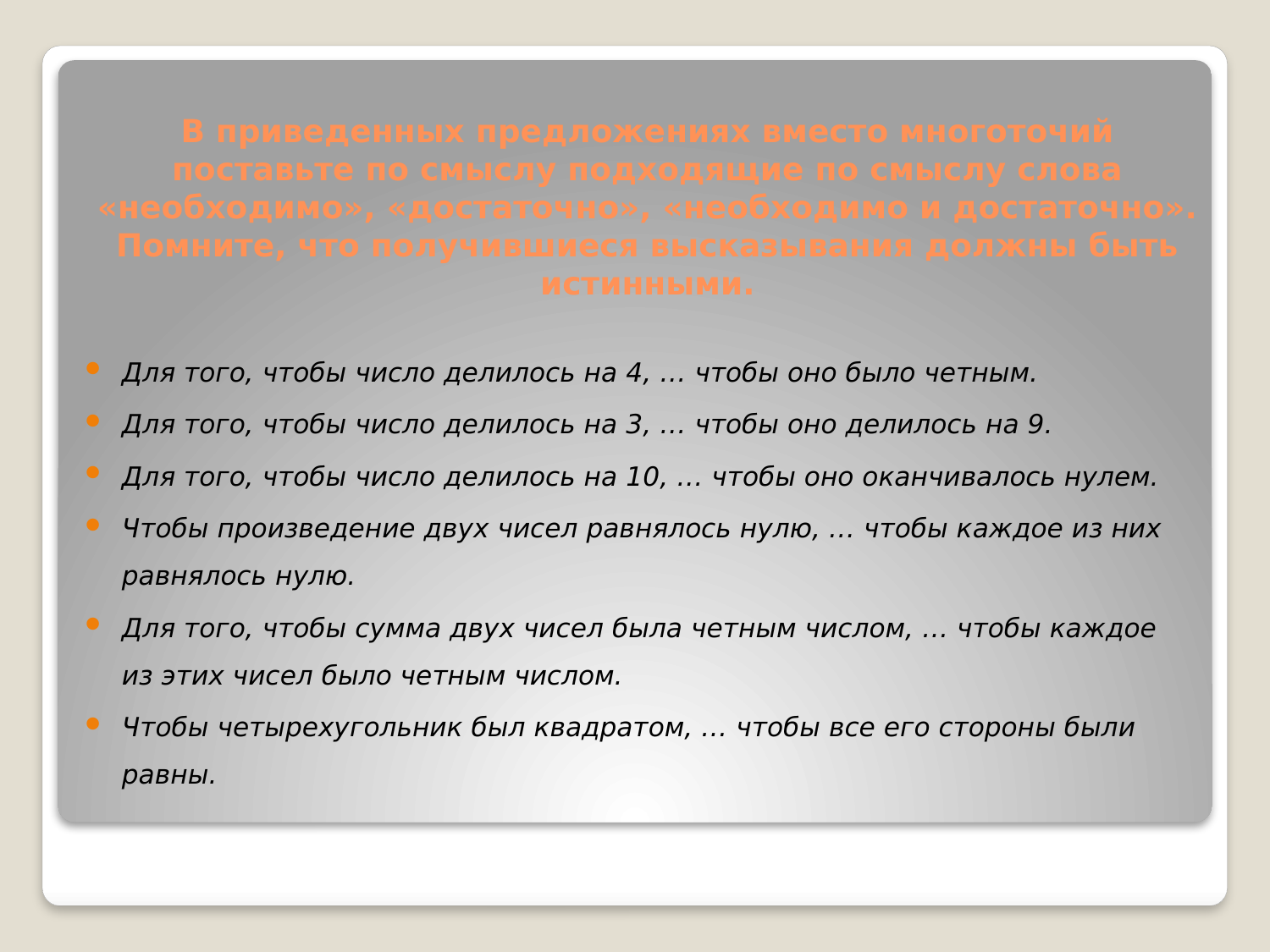

# В приведенных предложениях вместо многоточий поставьте по смыслу подходящие по смыслу слова «необходимо», «достаточно», «необходимо и достаточно». Помните, что получившиеся высказывания должны быть истинными.
Для того, чтобы число делилось на 4, … чтобы оно было четным.
Для того, чтобы число делилось на 3, … чтобы оно делилось на 9.
Для того, чтобы число делилось на 10, … чтобы оно оканчивалось нулем.
Чтобы произведение двух чисел равнялось нулю, … чтобы каждое из них равнялось нулю.
Для того, чтобы сумма двух чисел была четным числом, … чтобы каждое из этих чисел было четным числом.
Чтобы четырехугольник был квадратом, … чтобы все его стороны были равны.